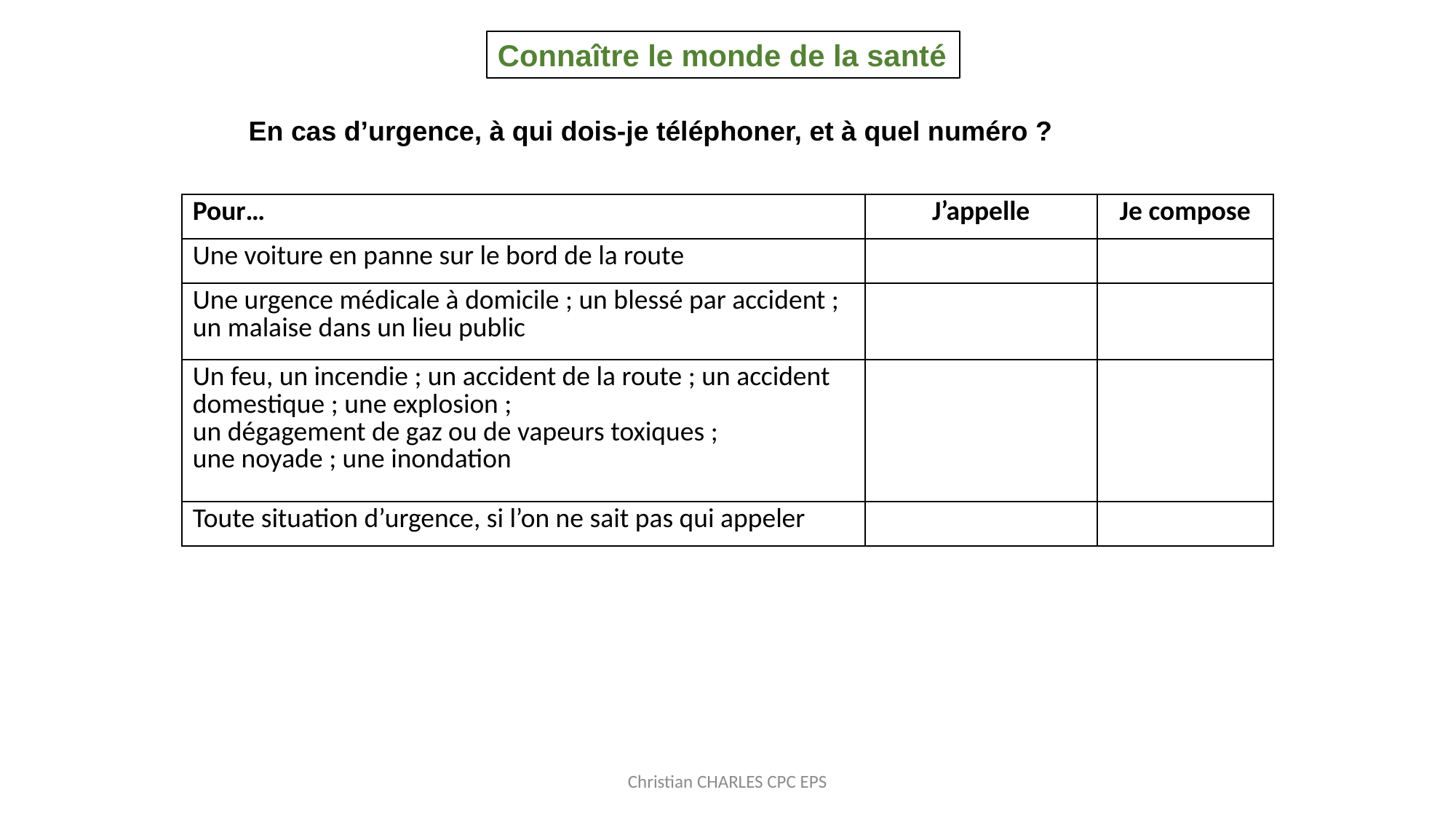

Connaître le monde de la santé
En cas d’urgence, à qui dois-je téléphoner, et à quel numéro ?
| Pour… | J’appelle | Je compose |
| --- | --- | --- |
| Une voiture en panne sur le bord de la route |  |  |
| Une urgence médicale à domicile ; un blessé par accident ; un malaise dans un lieu public |  |  |
| Un feu, un incendie ; un accident de la route ; un accident domestique ; une explosion ; un dégagement de gaz ou de vapeurs toxiques ; une noyade ; une inondation |  |  |
| Toute situation d’urgence, si l’on ne sait pas qui appeler |  |  |
Christian CHARLES CPC EPS